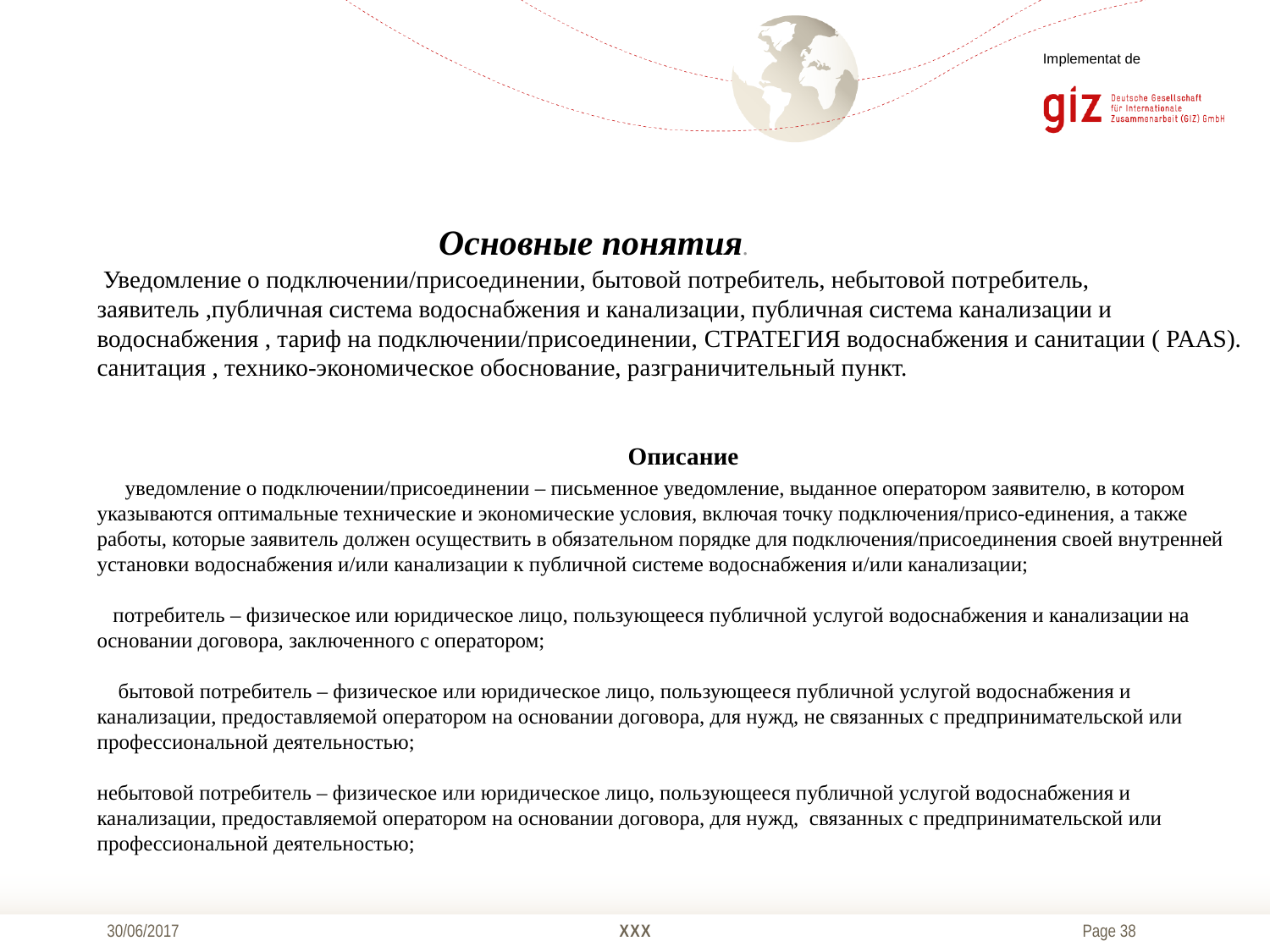

Implementat de

                                Основные понятия.
 Уведомление о подключении/присоединении, бытовой потребитель, небытовой потребитель, заявитель ,публичная система водоснабжения и канализации, публичная система канализации и водоснабжения , тариф на подключении/присоединении, СТРАТЕГИЯ водоснабжения и санитации ( PAAS). санитация , технико-экономическое обоснование, разграничительный пункт.

                                                                            Описание
    уведомление о подключении/присоединении – письменное уведомление, выданное оператором заявителю, в котором указываются оптимальные технические и экономические условия, включая точку подключения/присо-единения, а также работы, которые заявитель должен осуществить в обязательном порядке для подключения/присоединения своей внутренней установки водоснабжения и/или канализации к публичной системе водоснабжения и/или канализации;

   потребитель – физическое или юридическое лицо, пользующееся публичной услугой водоснабжения и канализации на основании договора, заключенного с оператором;

    бытовой потребитель – физическое или юридическое лицо, пользующееся публичной услугой водоснабжения и канализации, предоставляемой оператором на основании договора, для нужд, не связанных с предпринимательской или профессиональной деятельностью;

небытовой потребитель – физическое или юридическое лицо, пользующееся публичной услугой водоснабжения и канализации, предоставляемой оператором на основании договора, для нужд,  связанных с предпринимательской или профессиональной деятельностью;

#
30/06/2017
XXX